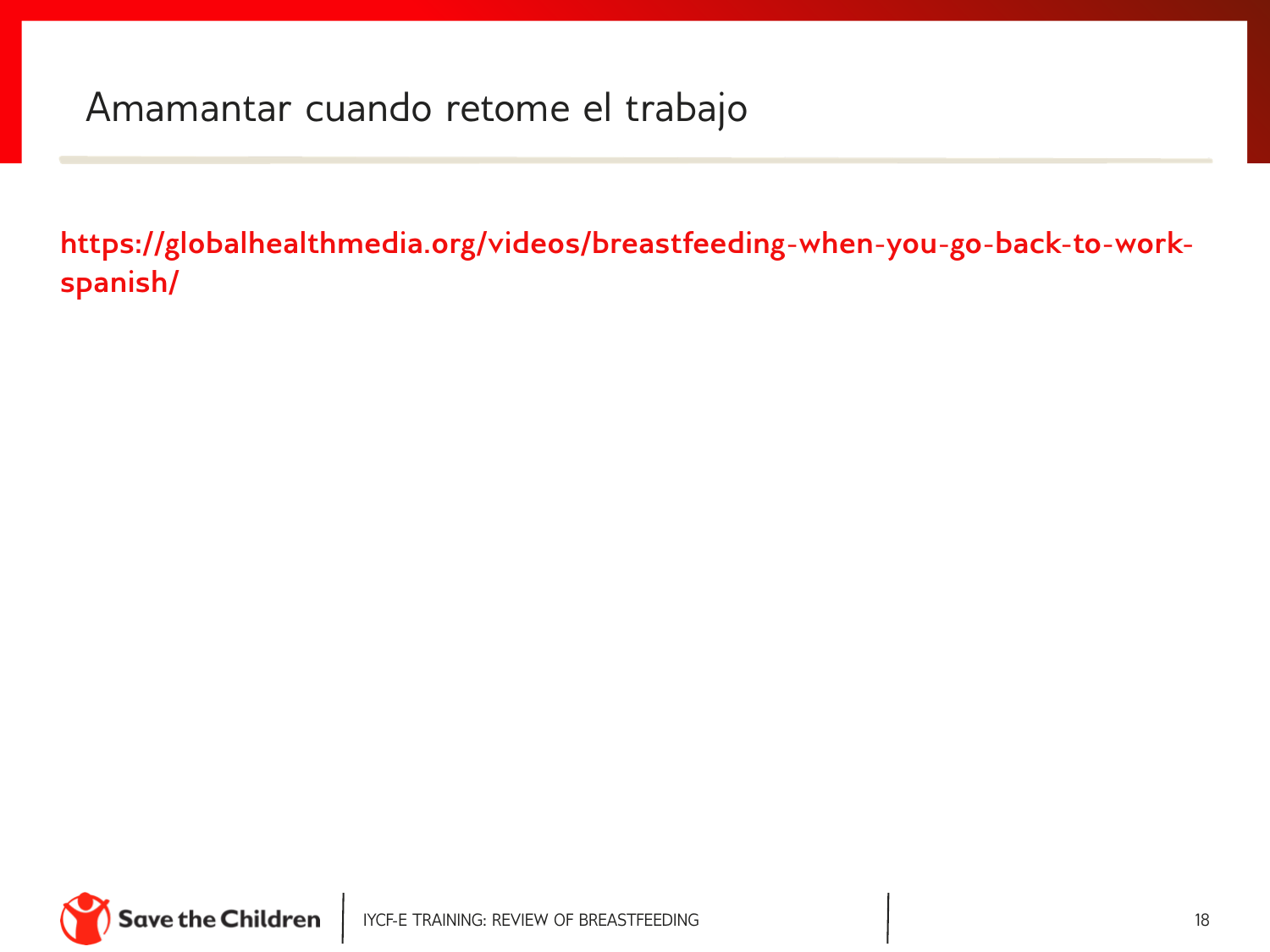

Amamantar cuando retome el trabajo

https://globalhealthmedia.org/videos/breastfeeding-when-you-go-back-to-work-spanish/
IYCF-E TRAINING: REVIEW OF BREASTFEEDING
18